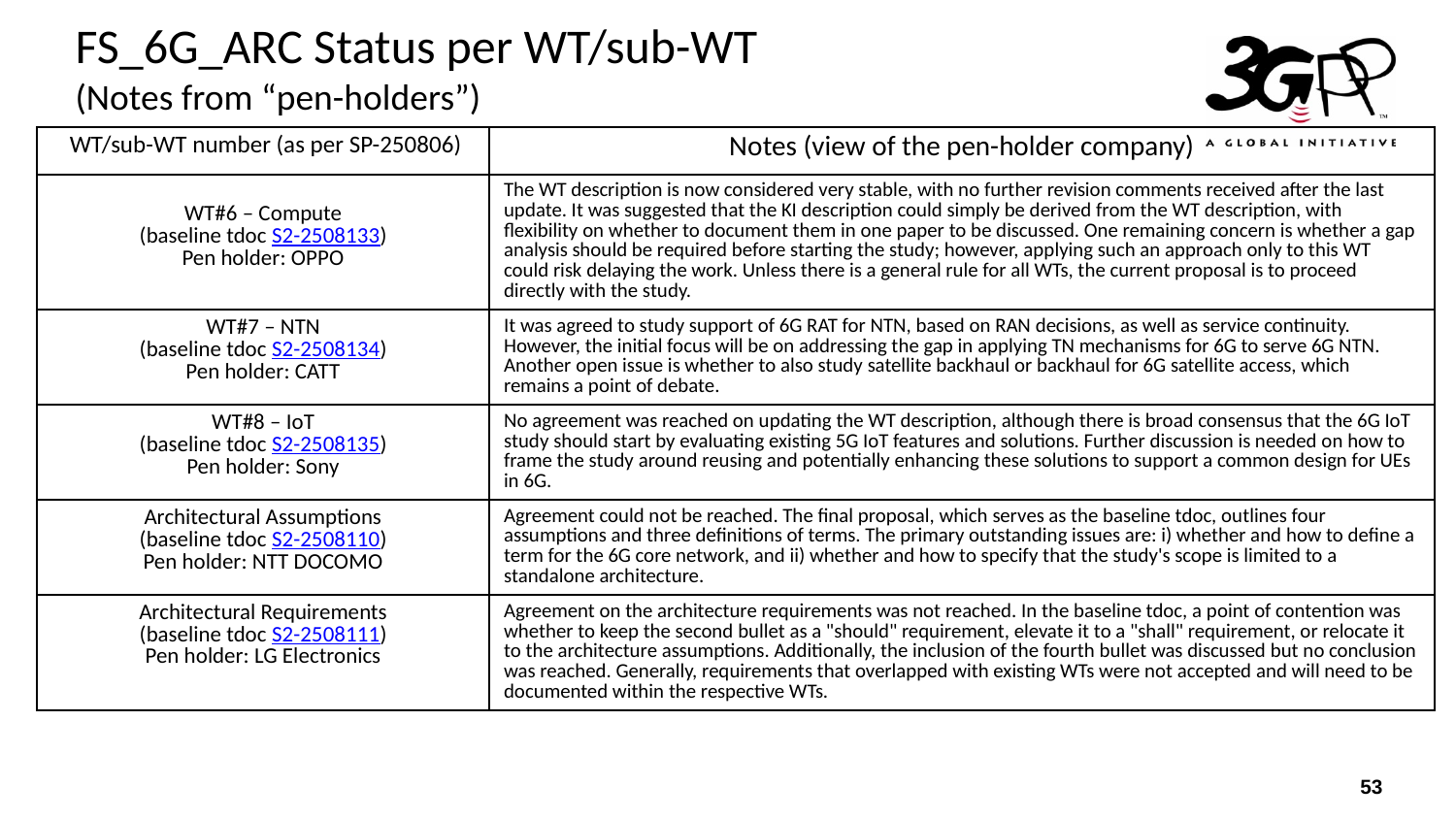

# FS_6G_ARC Status per WT/sub-WT (Notes from “pen-holders”)
| WT/sub-WT number (as per SP-250806) | Notes (view of the pen-holder company) |
| --- | --- |
| WT#6 – Compute (baseline tdoc S2-2508133) Pen holder: OPPO | The WT description is now considered very stable, with no further revision comments received after the last update. It was suggested that the KI description could simply be derived from the WT description, with flexibility on whether to document them in one paper to be discussed. One remaining concern is whether a gap analysis should be required before starting the study; however, applying such an approach only to this WT could risk delaying the work. Unless there is a general rule for all WTs, the current proposal is to proceed directly with the study. |
| WT#7 – NTN (baseline tdoc S2-2508134) Pen holder: CATT | It was agreed to study support of 6G RAT for NTN, based on RAN decisions, as well as service continuity. However, the initial focus will be on addressing the gap in applying TN mechanisms for 6G to serve 6G NTN. Another open issue is whether to also study satellite backhaul or backhaul for 6G satellite access, which remains a point of debate. |
| WT#8 – IoT (baseline tdoc S2-2508135) Pen holder: Sony | No agreement was reached on updating the WT description, although there is broad consensus that the 6G IoT study should start by evaluating existing 5G IoT features and solutions. Further discussion is needed on how to frame the study around reusing and potentially enhancing these solutions to support a common design for UEs in 6G. |
| Architectural Assumptions (baseline tdoc S2-2508110) Pen holder: NTT DOCOMO | Agreement could not be reached. The final proposal, which serves as the baseline tdoc, outlines four assumptions and three definitions of terms. The primary outstanding issues are: i) whether and how to define a term for the 6G core network, and ii) whether and how to specify that the study's scope is limited to a standalone architecture. |
| Architectural Requirements (baseline tdoc S2-2508111) Pen holder: LG Electronics | Agreement on the architecture requirements was not reached. In the baseline tdoc, a point of contention was whether to keep the second bullet as a "should" requirement, elevate it to a "shall" requirement, or relocate it to the architecture assumptions. Additionally, the inclusion of the fourth bullet was discussed but no conclusion was reached. Generally, requirements that overlapped with existing WTs were not accepted and will need to be documented within the respective WTs. |